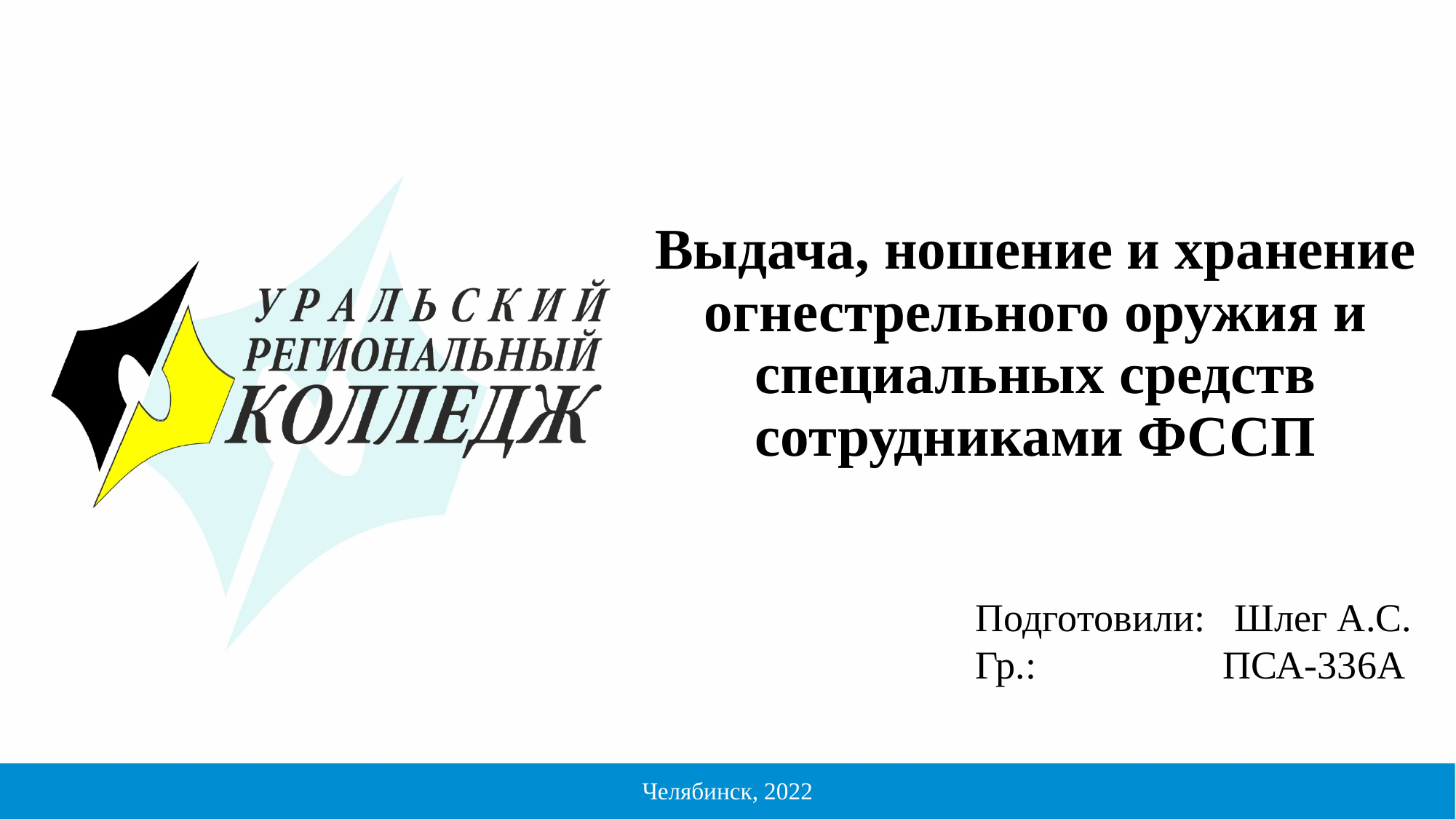

# Выдача, ношение и хранение огнестрельного оружия и специальных средств сотрудниками ФССП
Подготовили:   Шлег А.С.
Гр.:                   ПСА-336А
Челябинск, 2022